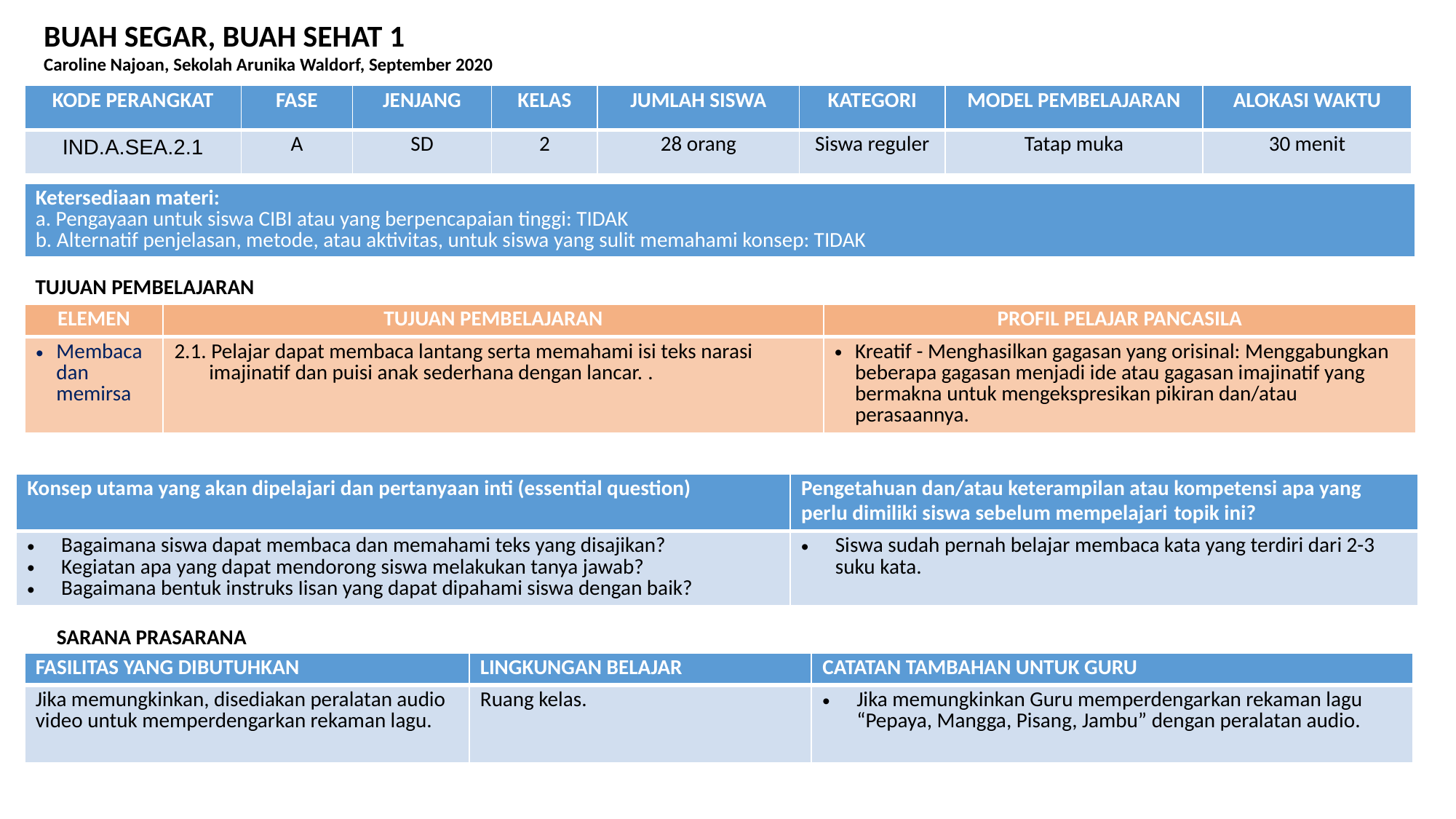

BUAH SEGAR, BUAH SEHAT 1
Caroline Najoan, Sekolah Arunika Waldorf, September 2020

| KODE PERANGKAT | FASE | JENJANG | KELAS | JUMLAH SISWA | KATEGORI | MODEL PEMBELAJARAN | ALOKASI WAKTU |
| --- | --- | --- | --- | --- | --- | --- | --- |
| IND.A.SEA.2.1 | A | SD | 2 | 28 orang | Siswa reguler | Tatap muka | 30 menit |
| Ketersediaan materi: a. Pengayaan untuk siswa CIBI atau yang berpencapaian tinggi: TIDAK b. Alternatif penjelasan, metode, atau aktivitas, untuk siswa yang sulit memahami konsep: TIDAK |
| --- |
TUJUAN PEMBELAJARAN
| ELEMEN | TUJUAN PEMBELAJARAN | PROFIL PELAJAR PANCASILA |
| --- | --- | --- |
| Membaca dan memirsa | 2.1. Pelajar dapat membaca lantang serta memahami isi teks narasi imajinatif dan puisi anak sederhana dengan lancar. . | Kreatif - Menghasilkan gagasan yang orisinal: Menggabungkan beberapa gagasan menjadi ide atau gagasan imajinatif yang bermakna untuk mengekspresikan pikiran dan/atau perasaannya. |
| Konsep utama yang akan dipelajari dan pertanyaan inti (essential question) | Pengetahuan dan/atau keterampilan atau kompetensi apa yang perlu dimiliki siswa sebelum mempelajari topik ini? |
| --- | --- |
| Bagaimana siswa dapat membaca dan memahami teks yang disajikan? Kegiatan apa yang dapat mendorong siswa melakukan tanya jawab? Bagaimana bentuk instruks Iisan yang dapat dipahami siswa dengan baik? | Siswa sudah pernah belajar membaca kata yang terdiri dari 2-3 suku kata. |
SARANA PRASARANA
| FASILITAS YANG DIBUTUHKAN | LINGKUNGAN BELAJAR | CATATAN TAMBAHAN UNTUK GURU |
| --- | --- | --- |
| Jika memungkinkan, disediakan peralatan audio video untuk memperdengarkan rekaman lagu. | Ruang kelas. | Jika memungkinkan Guru memperdengarkan rekaman lagu “Pepaya, Mangga, Pisang, Jambu” dengan peralatan audio. |